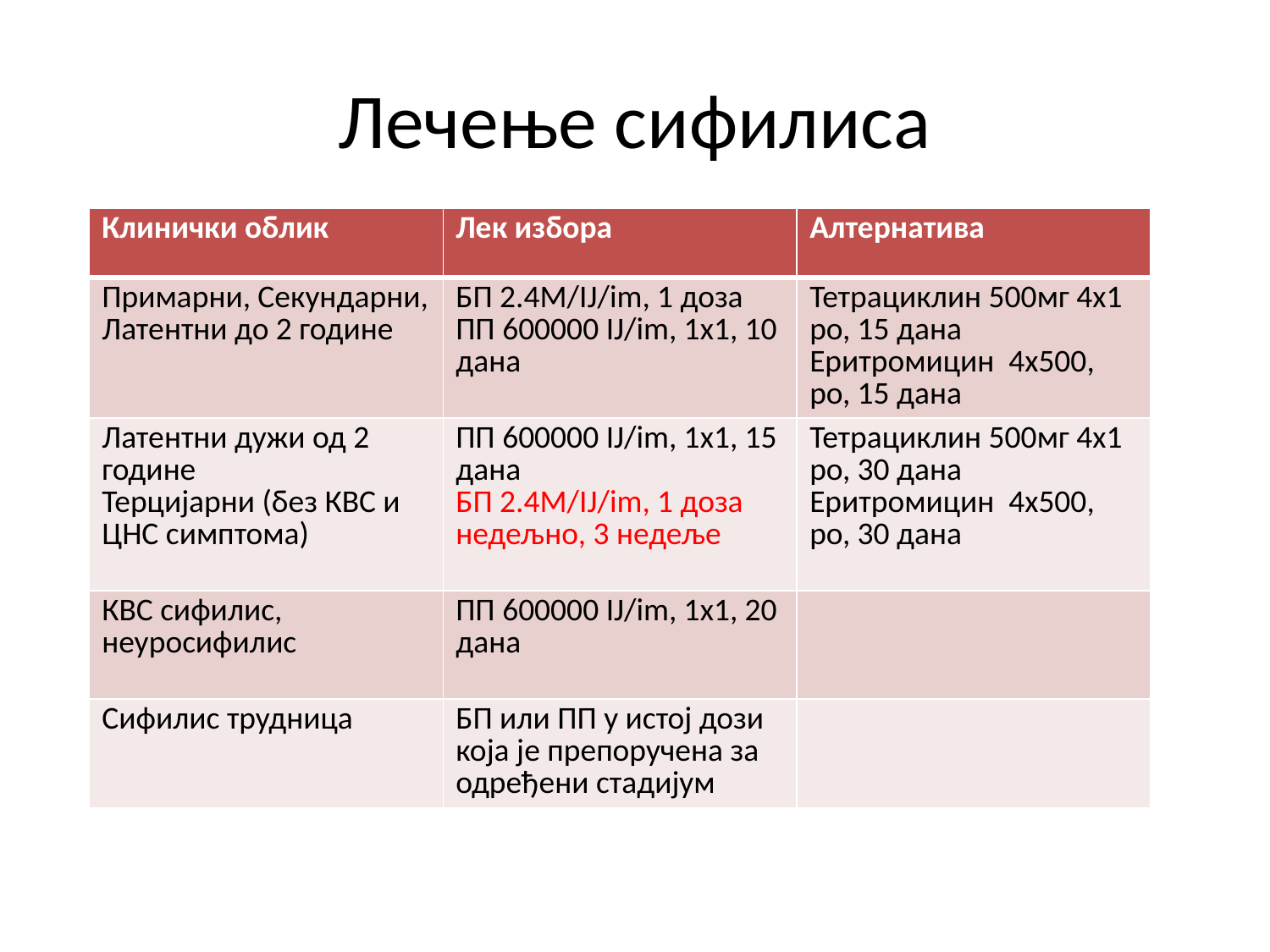

# Лечење сифилиса
| Клинички облик | Лек избора | Алтернатива |
| --- | --- | --- |
| Примарни, Секундарни, Латентни до 2 године | БП 2.4М/IJ/im, 1 доза ПП 600000 IJ/im, 1х1, 10 дана | Тетрациклин 500мг 4х1 po, 15 дана Еритромицин 4х500, po, 15 дана |
| Латентни дужи од 2 године Терцијарни (без КВС и ЦНС симптома) | ПП 600000 IJ/im, 1х1, 15 дана БП 2.4М/IJ/im, 1 доза недељно, 3 недеље | Тетрациклин 500мг 4х1 po, 30 дана Еритромицин 4х500, po, 30 дана |
| КВС сифилис, неуросифилис | ПП 600000 IJ/im, 1х1, 20 дана |  |
| Сифилис трудница | БП или ПП у истој дози која је препоручена за одређени стадијум |  |